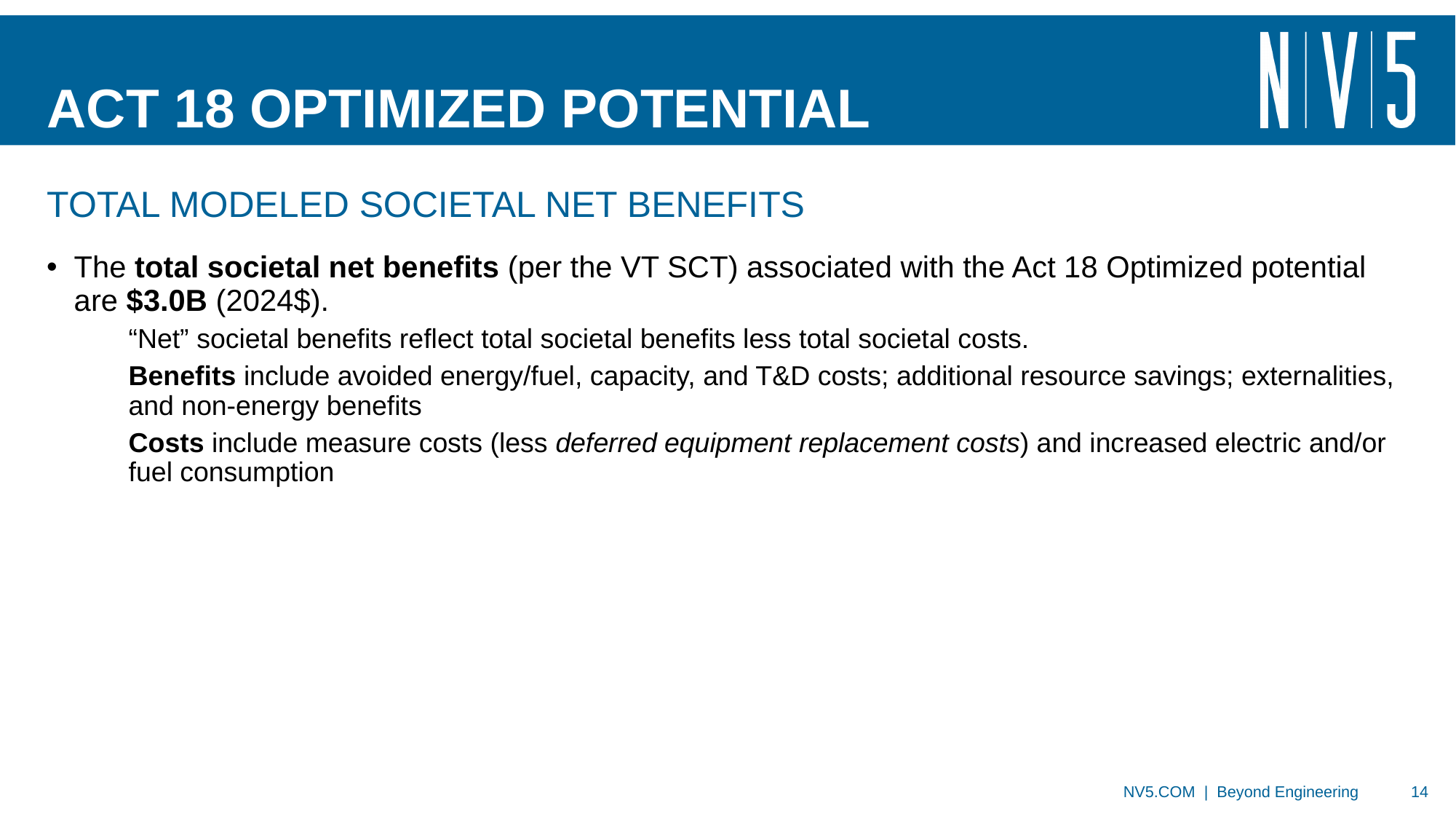

# ACT 18 Optimized potential
Total Modeled Societal NET Benefits
The total societal net benefits (per the VT SCT) associated with the Act 18 Optimized potential are $3.0B (2024$).
“Net” societal benefits reflect total societal benefits less total societal costs.
Benefits include avoided energy/fuel, capacity, and T&D costs; additional resource savings; externalities, and non-energy benefits
Costs include measure costs (less deferred equipment replacement costs) and increased electric and/or fuel consumption